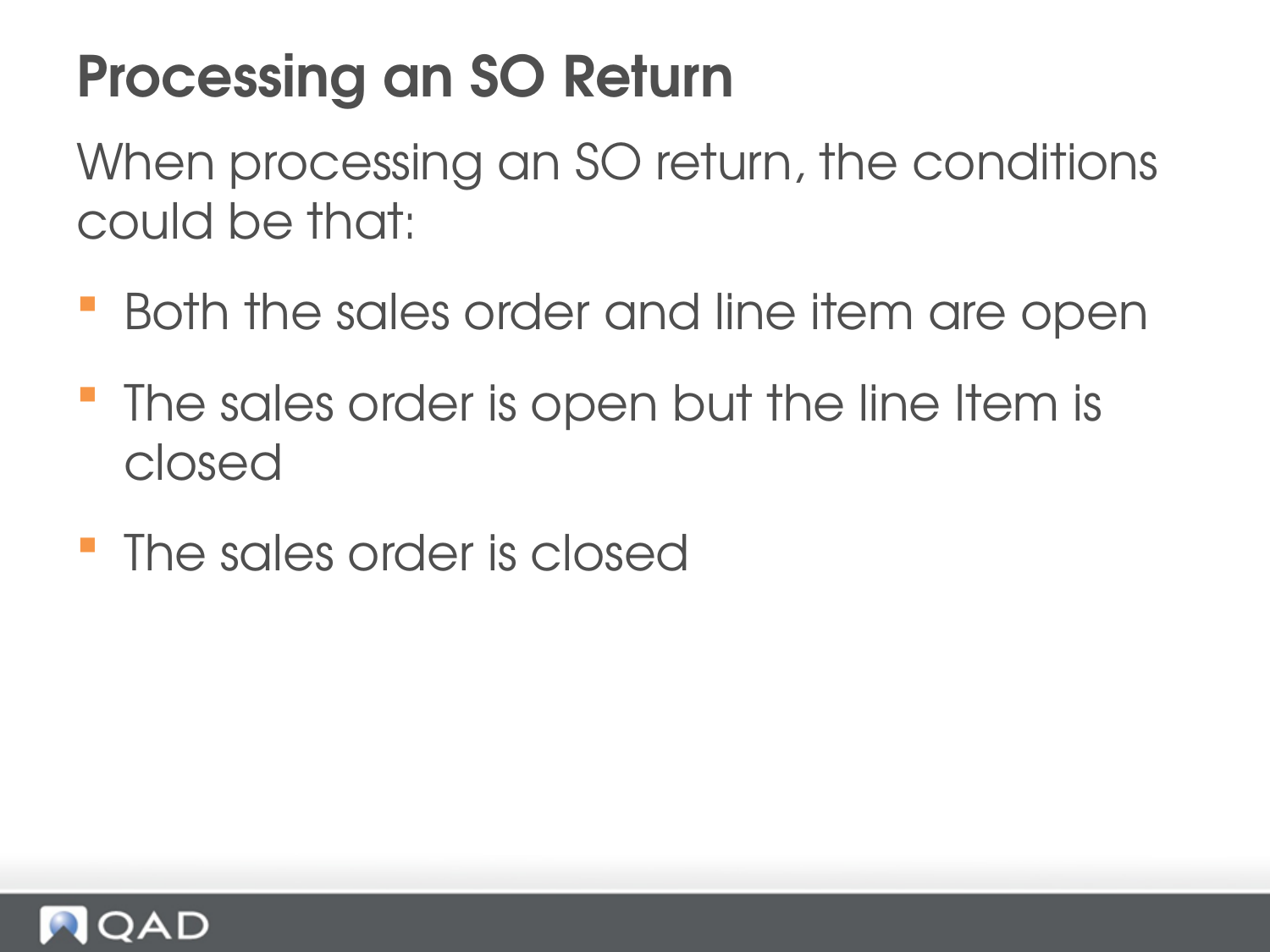

# Processing an SO Return
When processing an SO return, the conditions could be that:
Both the sales order and line item are open
The sales order is open but the line Item is closed
The sales order is closed